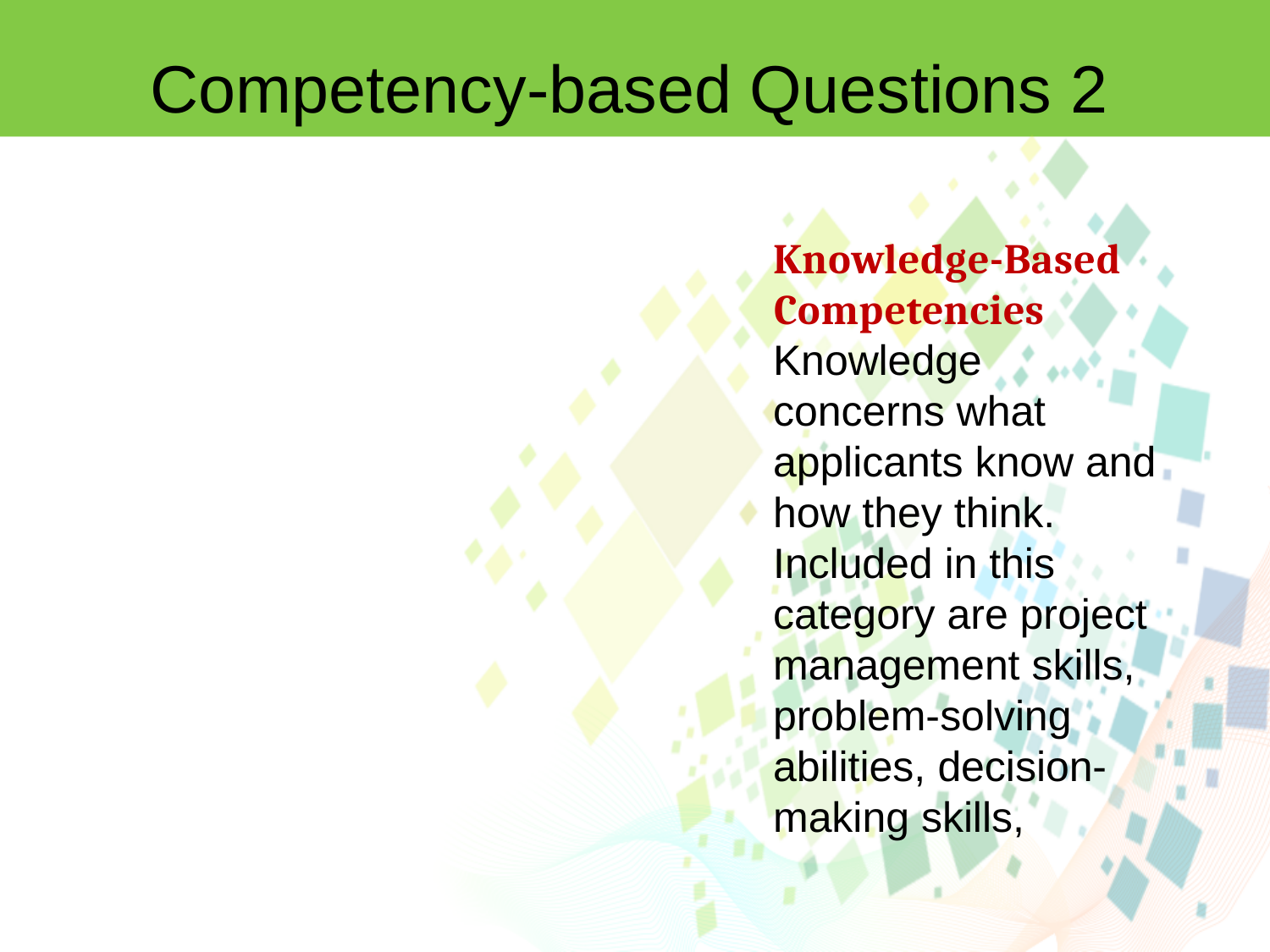

Competency-based Questions 2
Knowledge-Based Competencies
Knowledge concerns what applicants know and how they think. Included in this category are project management skills, problem-solving abilities, decision-making skills,